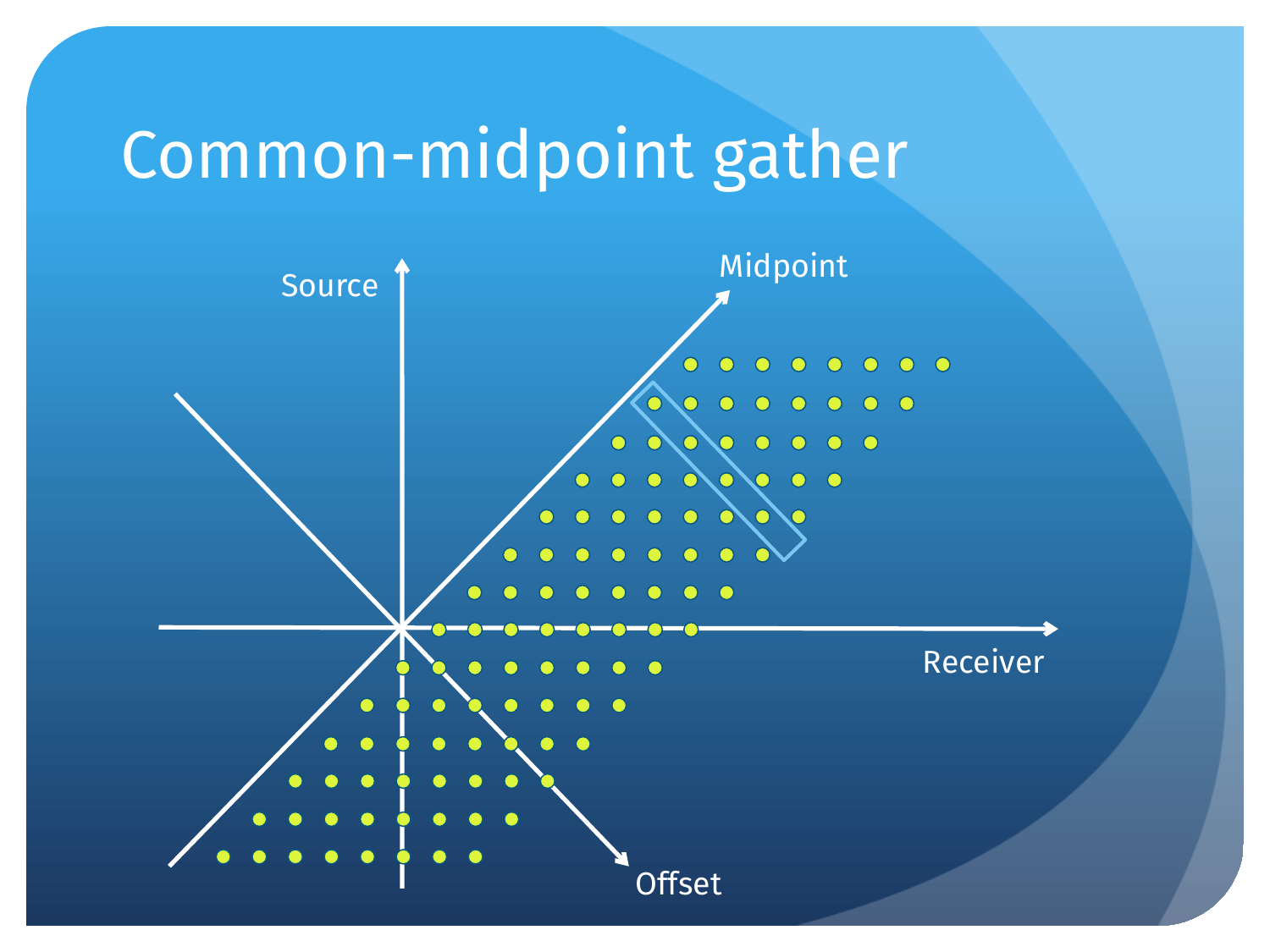

# Common-midpoint gather
Midpoint
Source

Receiver

Offset